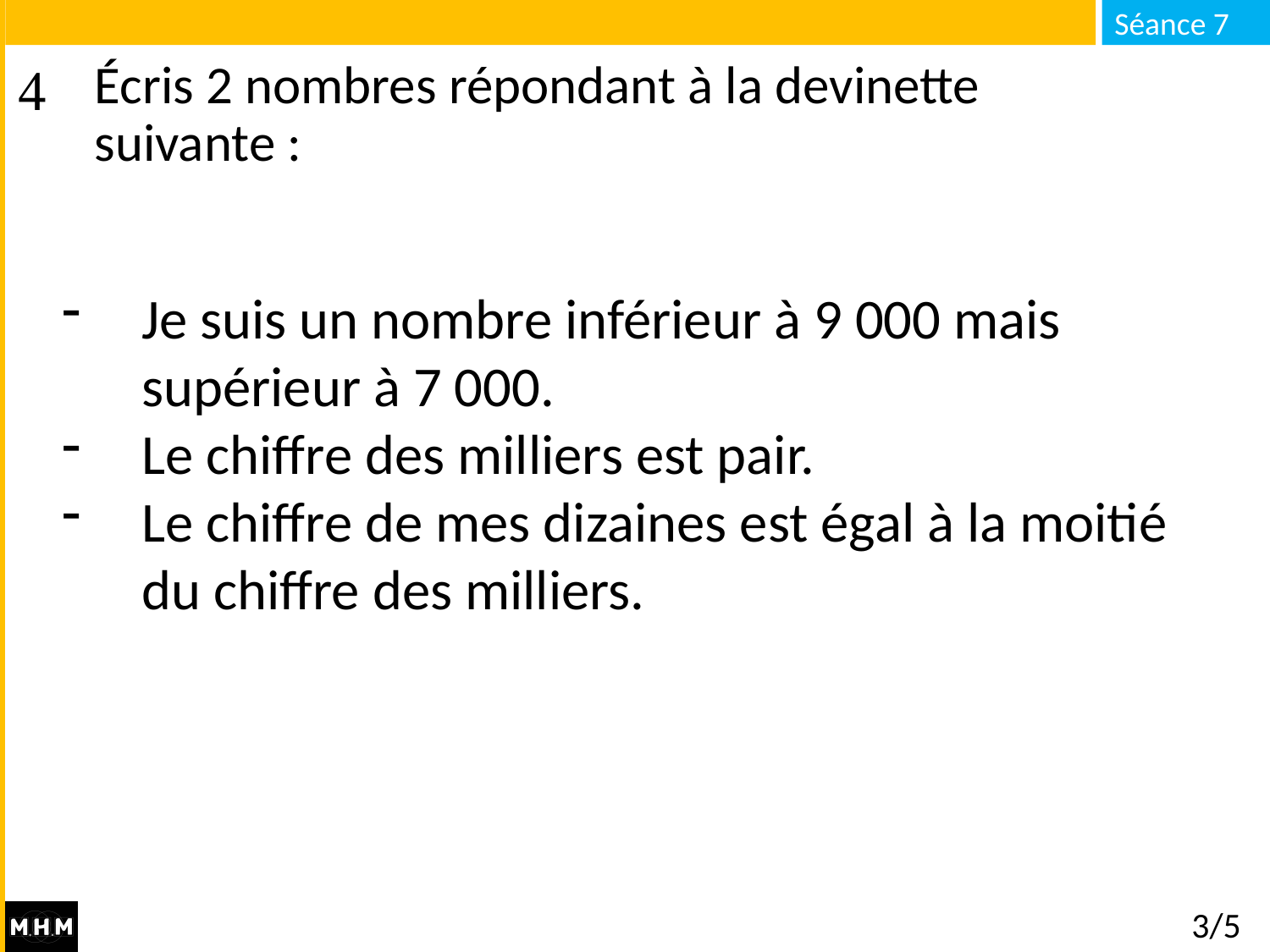

# Écris 2 nombres répondant à la devinette suivante :
Je suis un nombre inférieur à 9 000 mais supérieur à 7 000.
Le chiffre des milliers est pair.
Le chiffre de mes dizaines est égal à la moitié du chiffre des milliers.
3/5